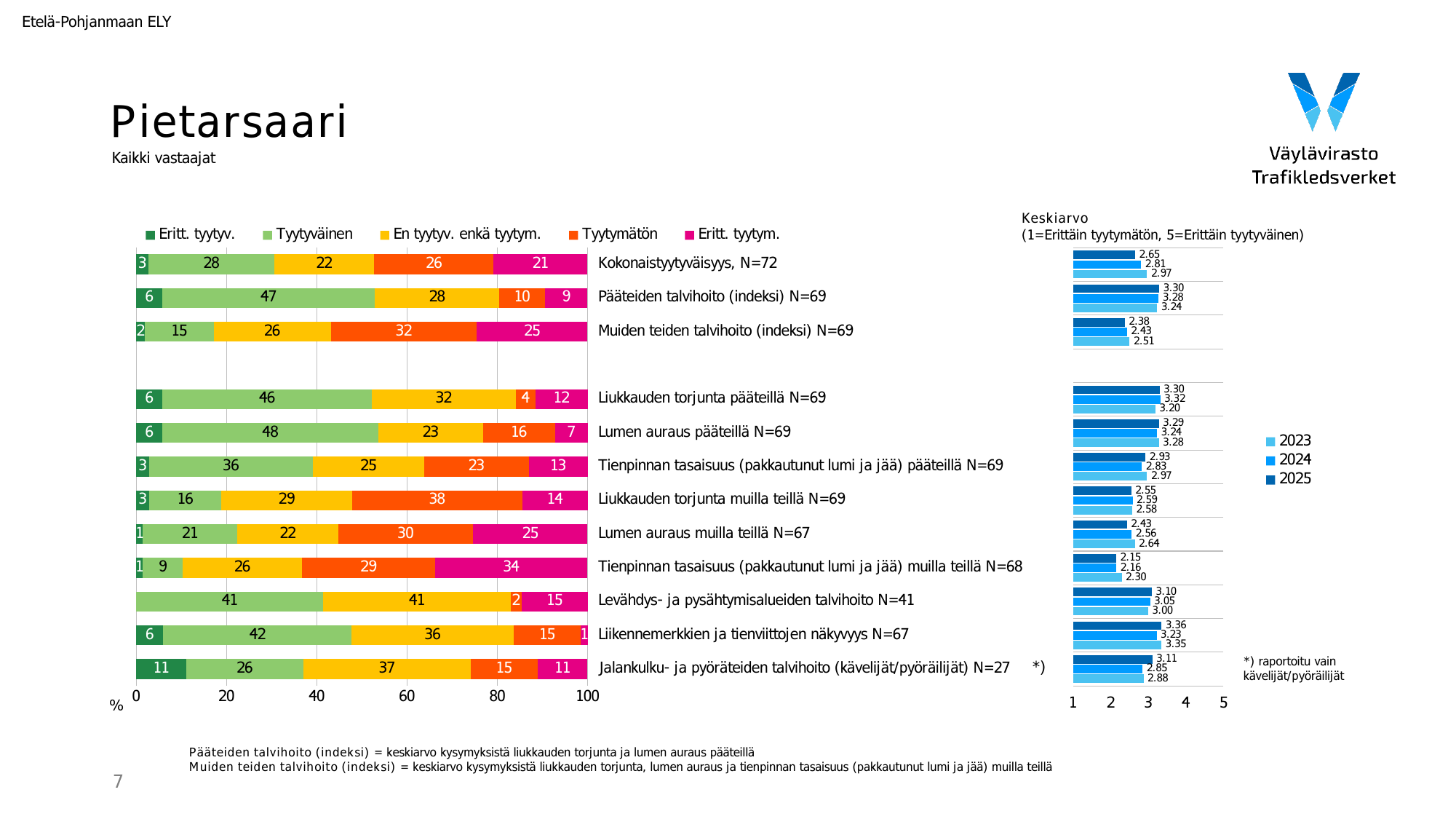

Etelä-Pohjanmaan ELY
# Pietarsaari
Kaikki vastaajat
Keskiarvo
(1=Erittäin tyytymätön, 5=Erittäin tyytyväinen)

### Chart

| Category | Eritt. tyytyv. | Tyytyväinen | En tyytyv. enkä tyytym. | Tyytymätön | Eritt. tyytym. |
|---|---|---|---|---|---|
| Kokonaistyytyväisyys, N=72 | 2.777778 | 27.777778 | 22.222222 | 26.388889 | 20.833333 |
| Pääteiden talvihoito (indeksi) N=69 | 5.797101 | 47.1014495 | 27.536232 | 10.1449275 | 9.42029 |
| Muiden teiden talvihoito (indeksi) N=69 | 1.953892 | 15.22036 | 25.948051666666668 | 32.31455666666667 | 24.563138999999996 |
|  | None | None | None | None | None |
| Liukkauden torjunta pääteillä N=69 | 5.797101 | 46.376812 | 31.884058 | 4.347826 | 11.594203 |
| Lumen auraus pääteillä N=69 | 5.797101 | 47.826087 | 23.188406 | 15.942029 | 7.246377 |
| Tienpinnan tasaisuus (pakkautunut lumi ja jää) pääteillä N=69 | 2.898551 | 36.231884 | 24.637681 | 23.188406 | 13.043478 |
| Liukkauden torjunta muilla teillä N=69 | 2.898551 | 15.942029 | 28.985507 | 37.681159 | 14.492754 |
| Lumen auraus muilla teillä N=67 | 1.492537 | 20.895522 | 22.38806 | 29.850746 | 25.373134 |
| Tienpinnan tasaisuus (pakkautunut lumi ja jää) muilla teillä N=68 | 1.470588 | 8.823529 | 26.470588 | 29.411765 | 33.823529 |
| Levähdys- ja pysähtymisalueiden talvihoito N=41 | None | 41.463415 | 41.463415 | 2.439024 | 14.634146 |
| Liikennemerkkien ja tienviittojen näkyvyys N=67 | 5.970149 | 41.791045 | 35.820896 | 14.925373 | 1.492537 |
| Jalankulku- ja pyöräteiden talvihoito (kävelijät/pyöräilijät) N=27 | 11.111111 | 25.925926 | 37.037037 | 14.814815 | 11.111111 |

### Chart

| Category | 2025 | 2024 | 2023 |
|---|---|---|---|
*) raportoitu vain
kävelijät/pyöräilijät
*)
%
Pääteiden talvihoito (indeksi) = keskiarvo kysymyksistä liukkauden torjunta ja lumen auraus pääteillä
Muiden teiden talvihoito (indeksi) = keskiarvo kysymyksistä liukkauden torjunta, lumen auraus ja tienpinnan tasaisuus (pakkautunut lumi ja jää) muilla teillä

7